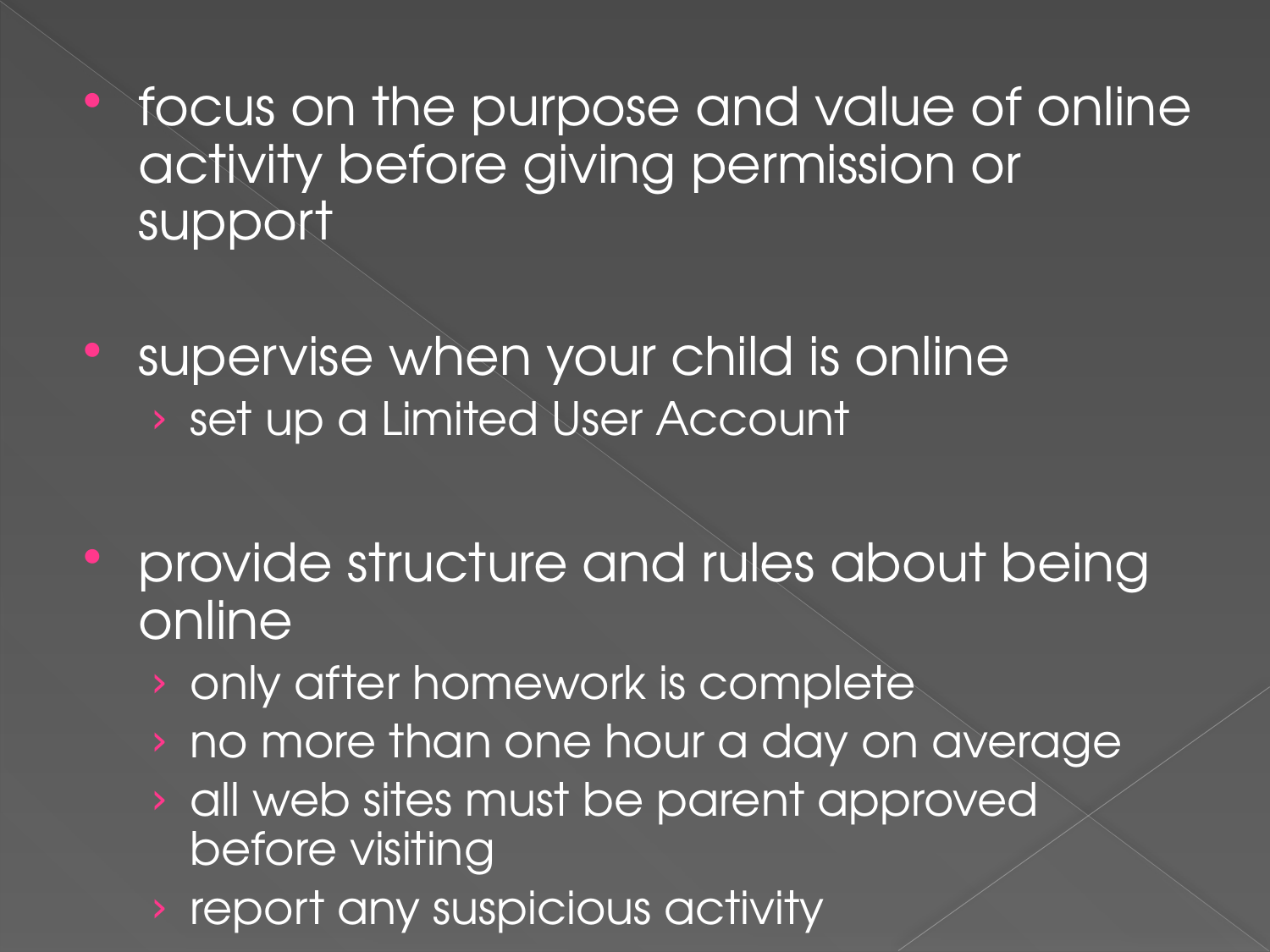

#
focus on the purpose and value of online activity before giving permission or support

supervise when your child is online
set up a Limited User Account

provide structure and rules about being online
only after homework is complete
no more than one hour a day on average
all web sites must be parent approved before visiting
report any suspicious activity